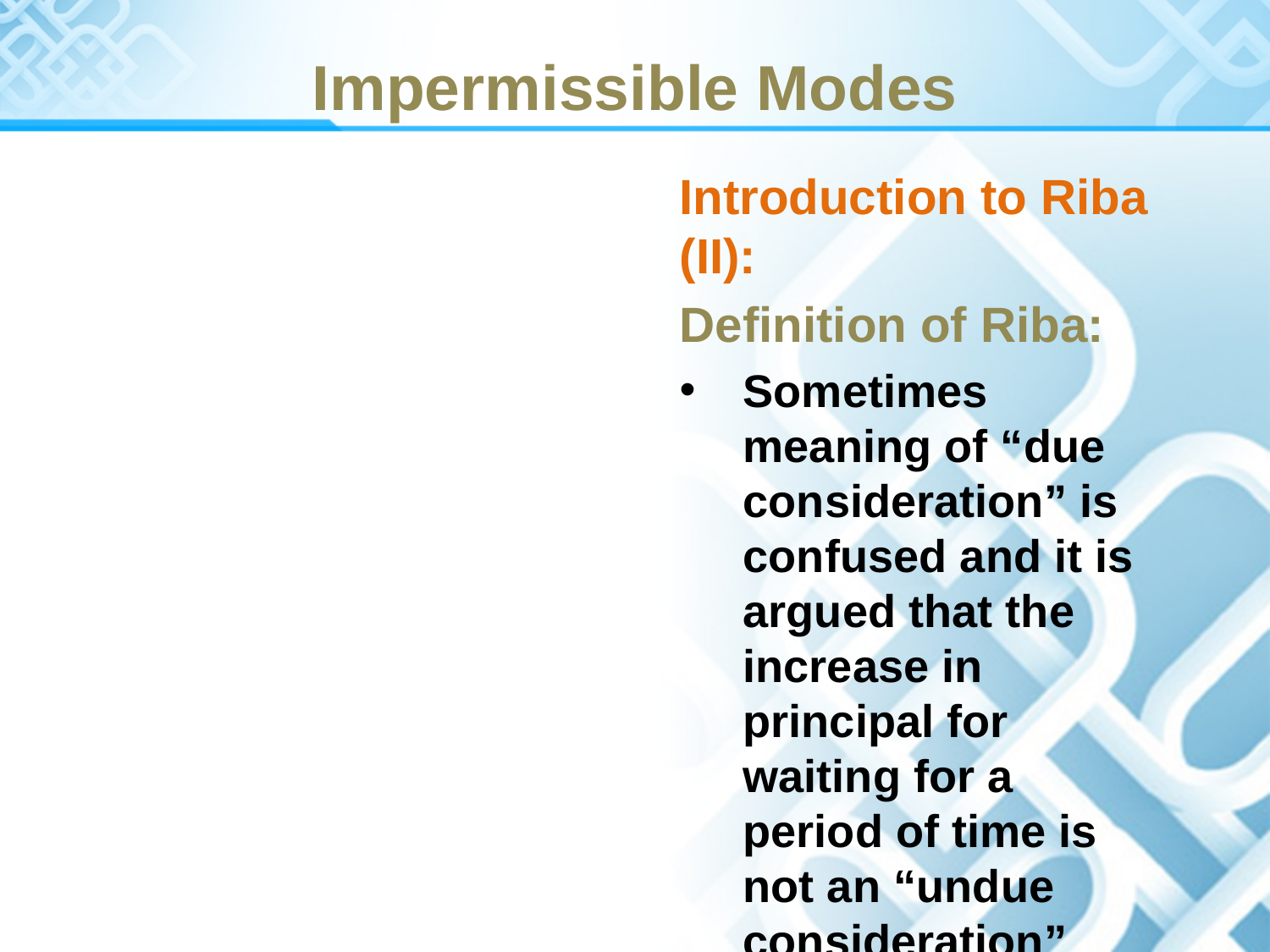

Impermissible Modes
Introduction to Riba (II):
Definition of Riba:
Sometimes meaning of “due consideration” is confused and it is argued that the increase in principal for waiting for a period of time is not an “undue consideration”